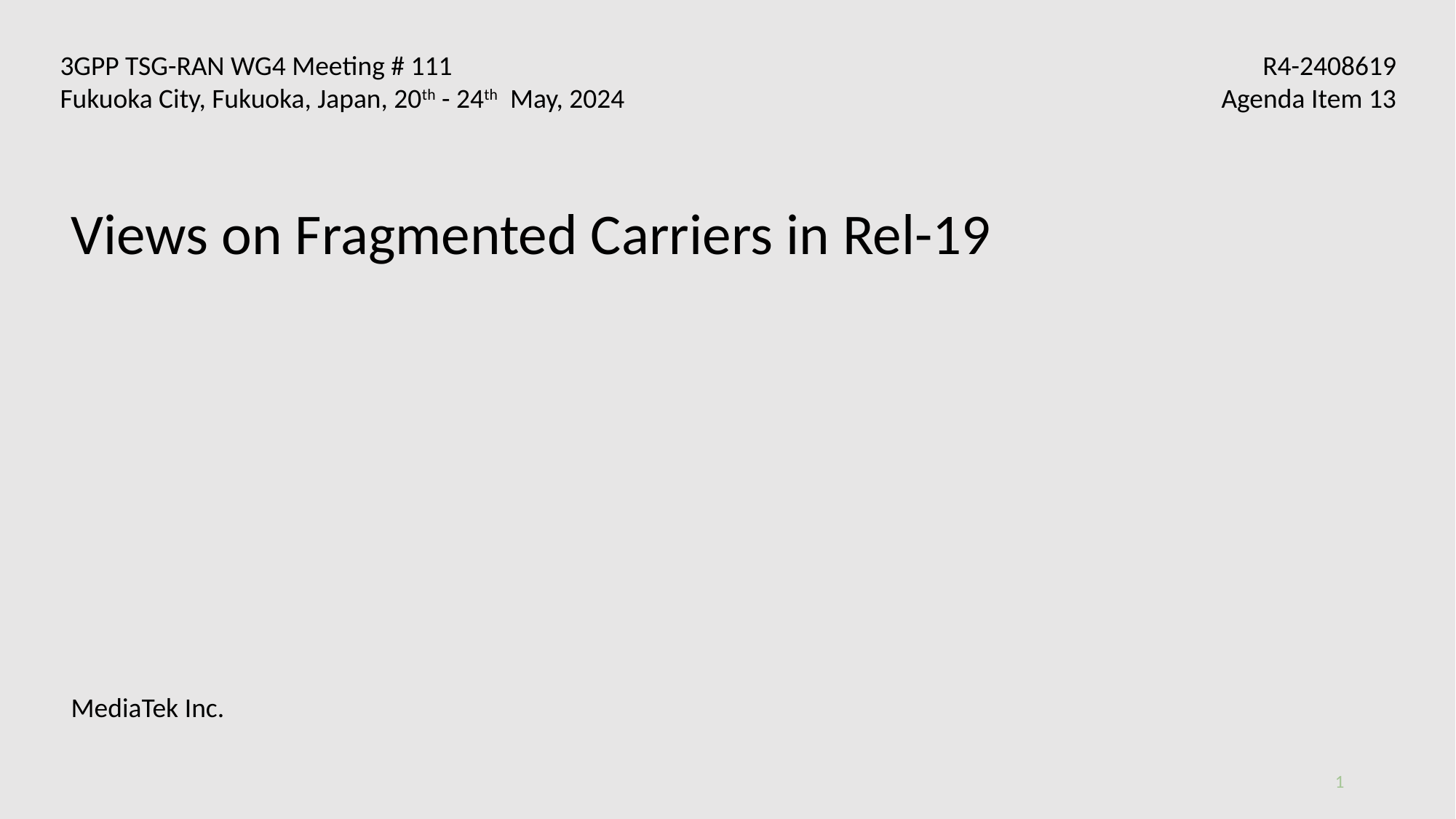

3GPP TSG-RAN WG4 Meeting # 111	R4-2408619
Fukuoka City, Fukuoka, Japan, 20th - 24th  May, 2024 	Agenda Item 13
# Views on Fragmented Carriers in Rel-19
MediaTek Inc.
1